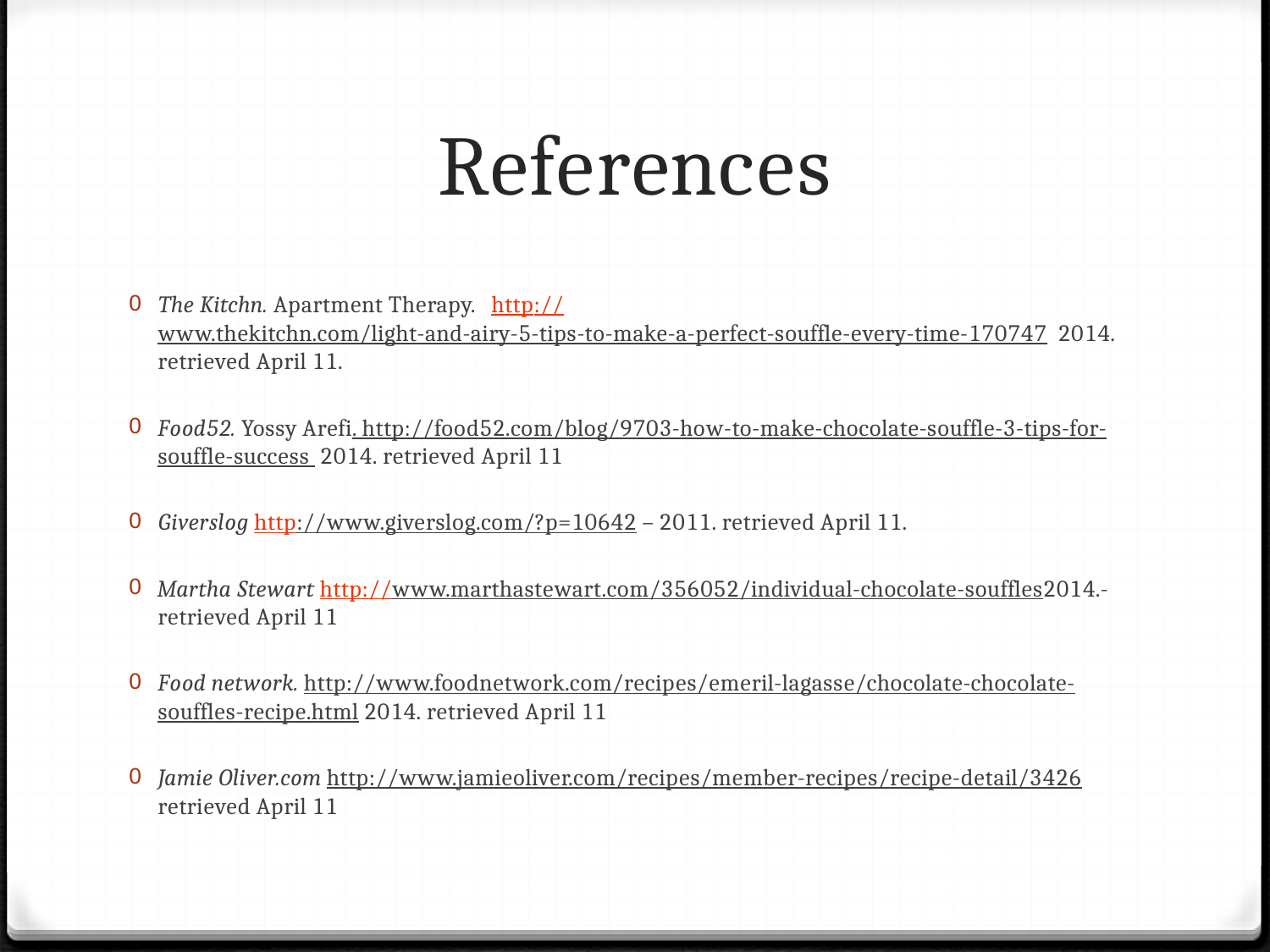

# References
The Kitchn. Apartment Therapy.   http://www.thekitchn.com/light-and-airy-5-tips-to-make-a-perfect-souffle-every-time-170747  2014. retrieved April 11.

Food52. Yossy Arefi. http://food52.com/blog/9703-how-to-make-chocolate-souffle-3-tips-for-souffle-success  2014. retrieved April 11

Giverslog http://www.giverslog.com/?p=10642 – 2011. retrieved April 11.

Martha Stewart http://www.marthastewart.com/356052/individual-chocolate-souffles2014.- retrieved April 11

Food network. http://www.foodnetwork.com/recipes/emeril-lagasse/chocolate-chocolate-souffles-recipe.html 2014. retrieved April 11

Jamie Oliver.com http://www.jamieoliver.com/recipes/member-recipes/recipe-detail/3426 retrieved April 11